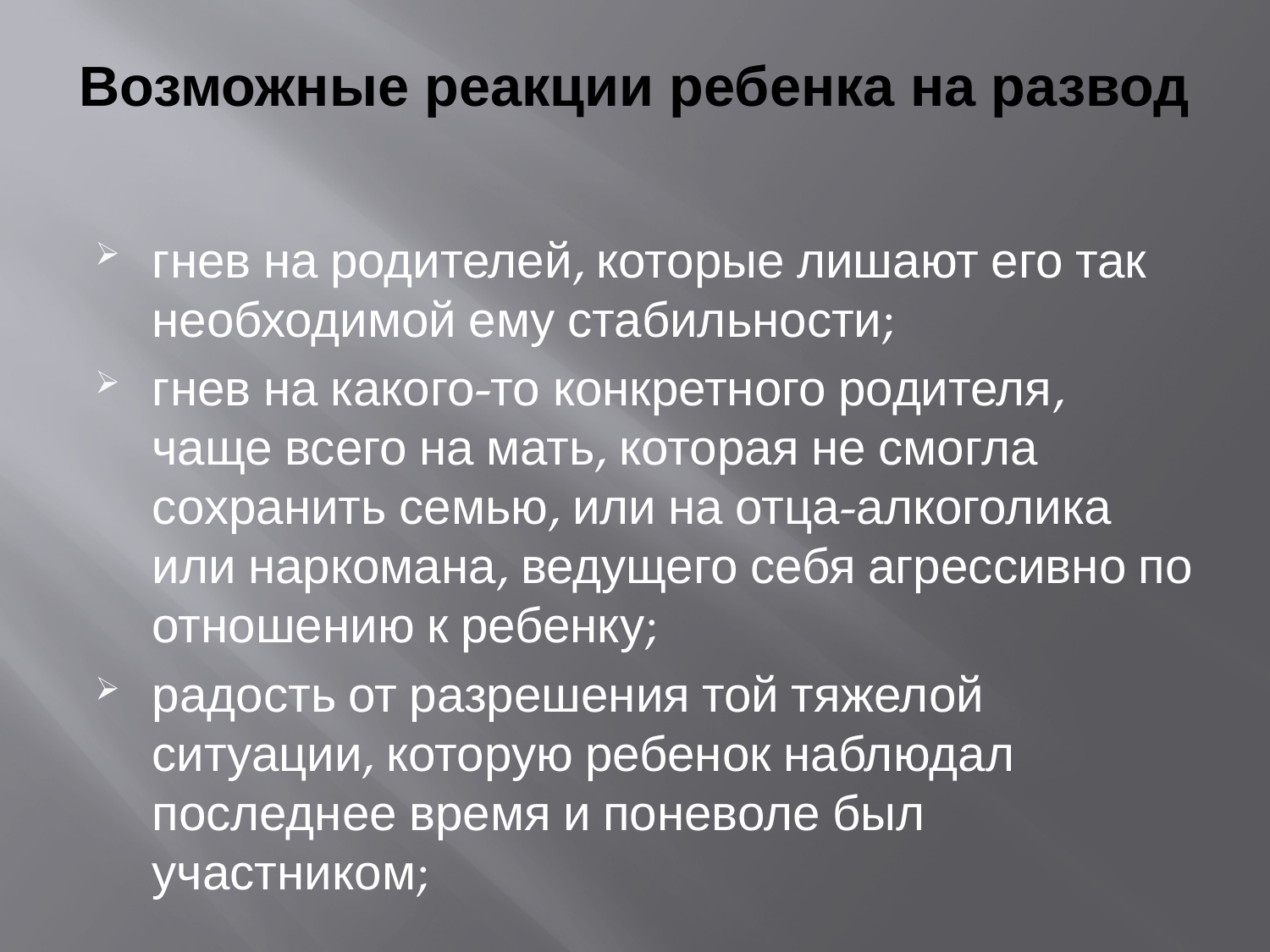

# Возможные реакции ребенка на развод
гнев на родителей, которые лишают его так необходимой ему стабильности;
гнев на какого-то конкретного родителя, чаще всего на мать, которая не смогла сохранить семью, или на отца-алкоголика или наркомана, ведущего себя агрессивно по отношению к ребенку;
радость от разрешения той тяжелой ситуации, которую ребенок наблюдал последнее время и поневоле был участником;